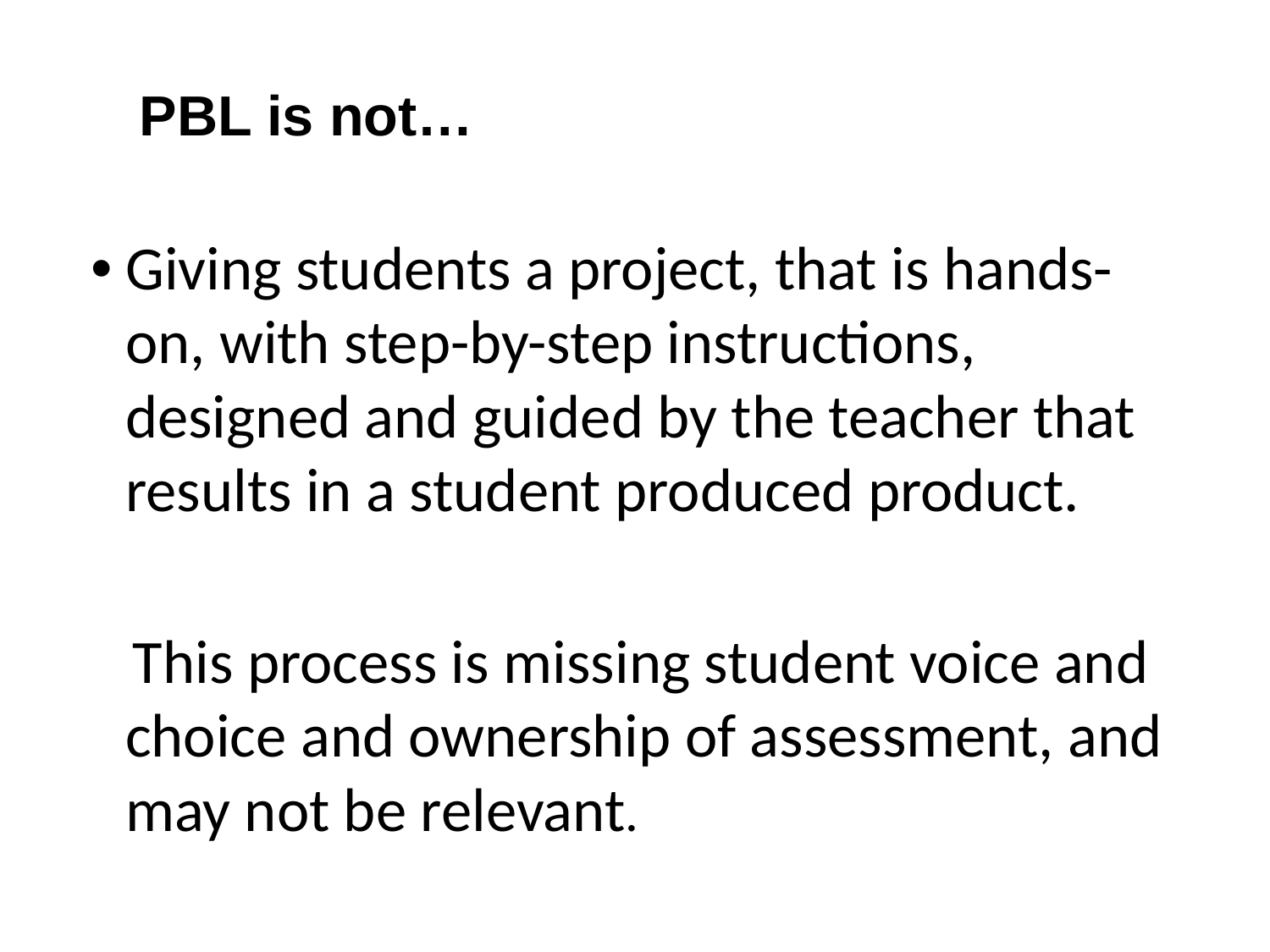

PBL is not…
Giving students a project, that is hands-on, with step-by-step instructions, designed and guided by the teacher that results in a student produced product.

   This process is missing student voice and choice and ownership of assessment, and may not be relevant.